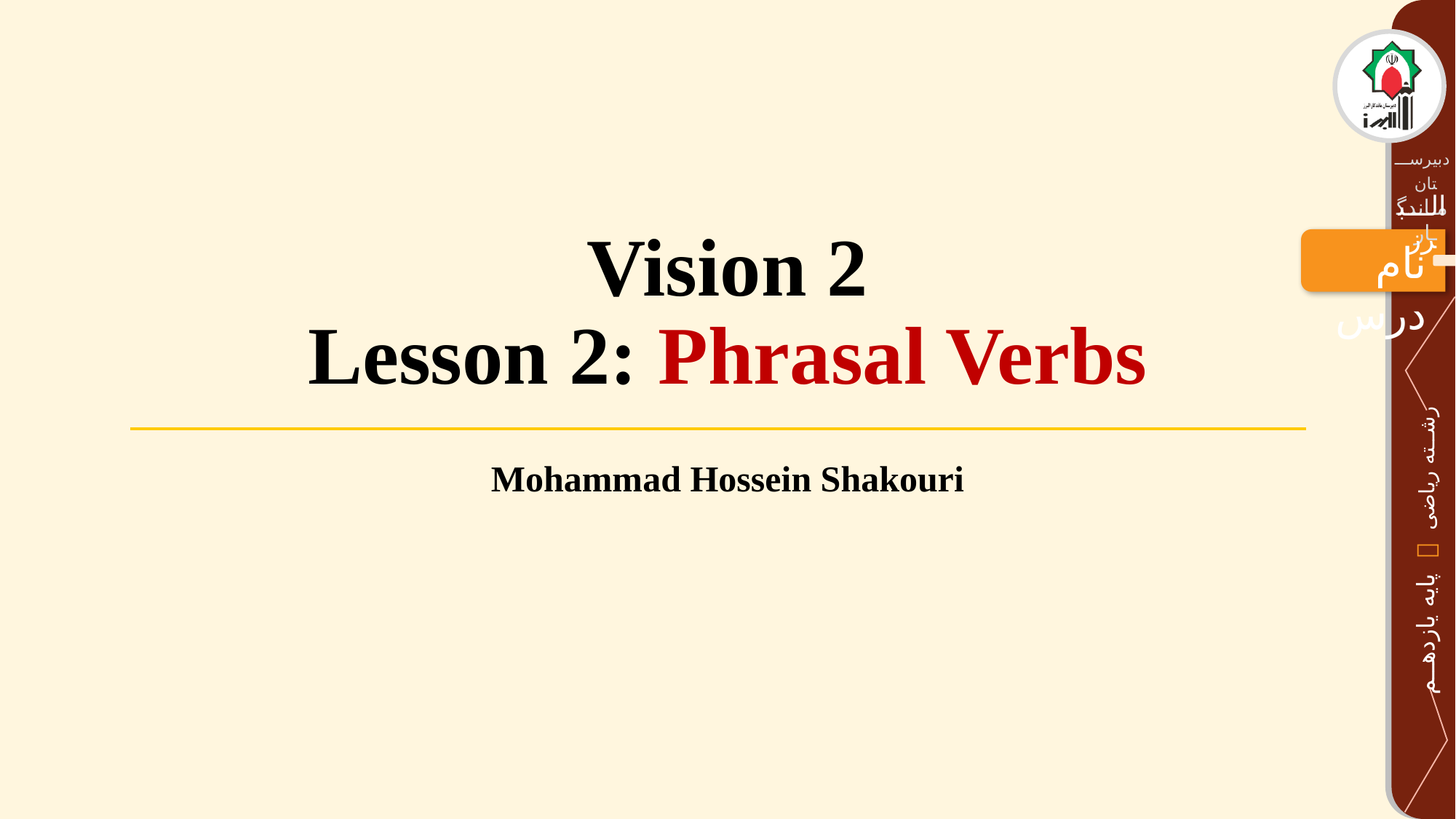

# Vision 2 Lesson 2: Phrasal Verbs
Mohammad Hossein Shakouri